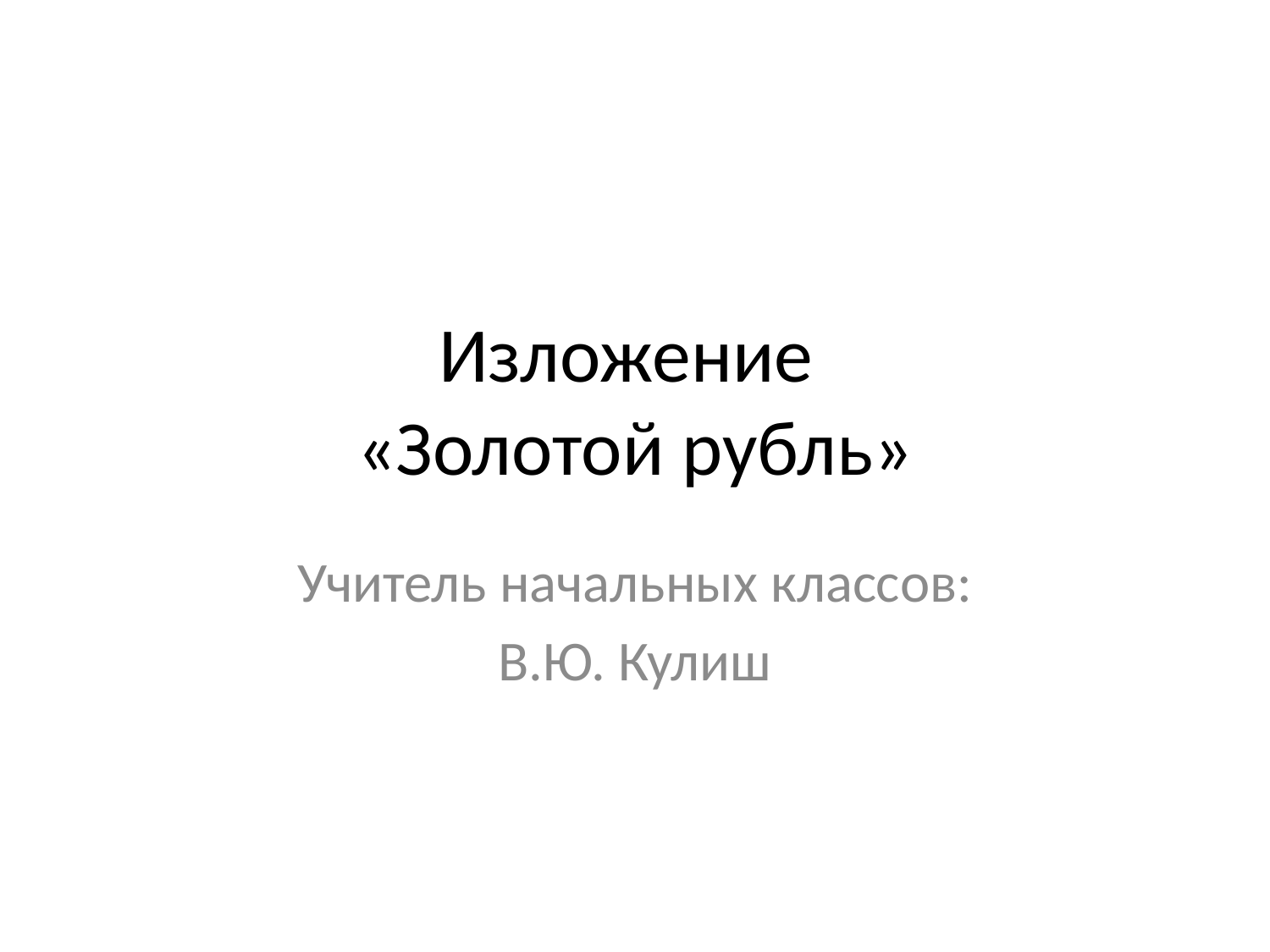

# Изложение «Золотой рубль»
Учитель начальных классов:
В.Ю. Кулиш